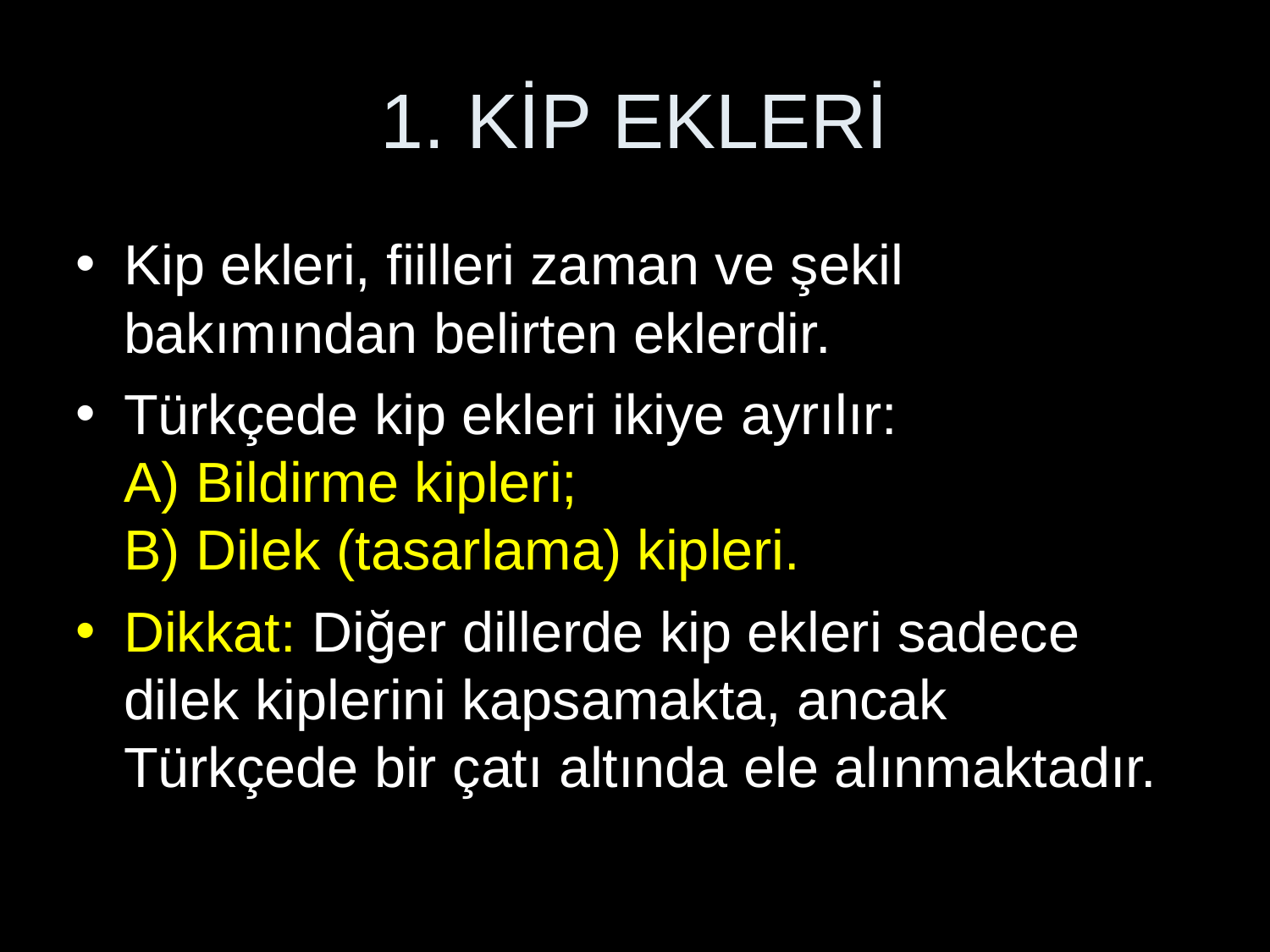

# 1. KİP EKLERİ
Kip ekleri, fiilleri zaman ve şekil bakımından belirten eklerdir.
Türkçede kip ekleri ikiye ayrılır:
A) Bildirme kipleri;
B) Dilek (tasarlama) kipleri.
Dikkat: Diğer dillerde kip ekleri sadece dilek kiplerini kapsamakta, ancak Türkçede bir çatı altında ele alınmaktadır.